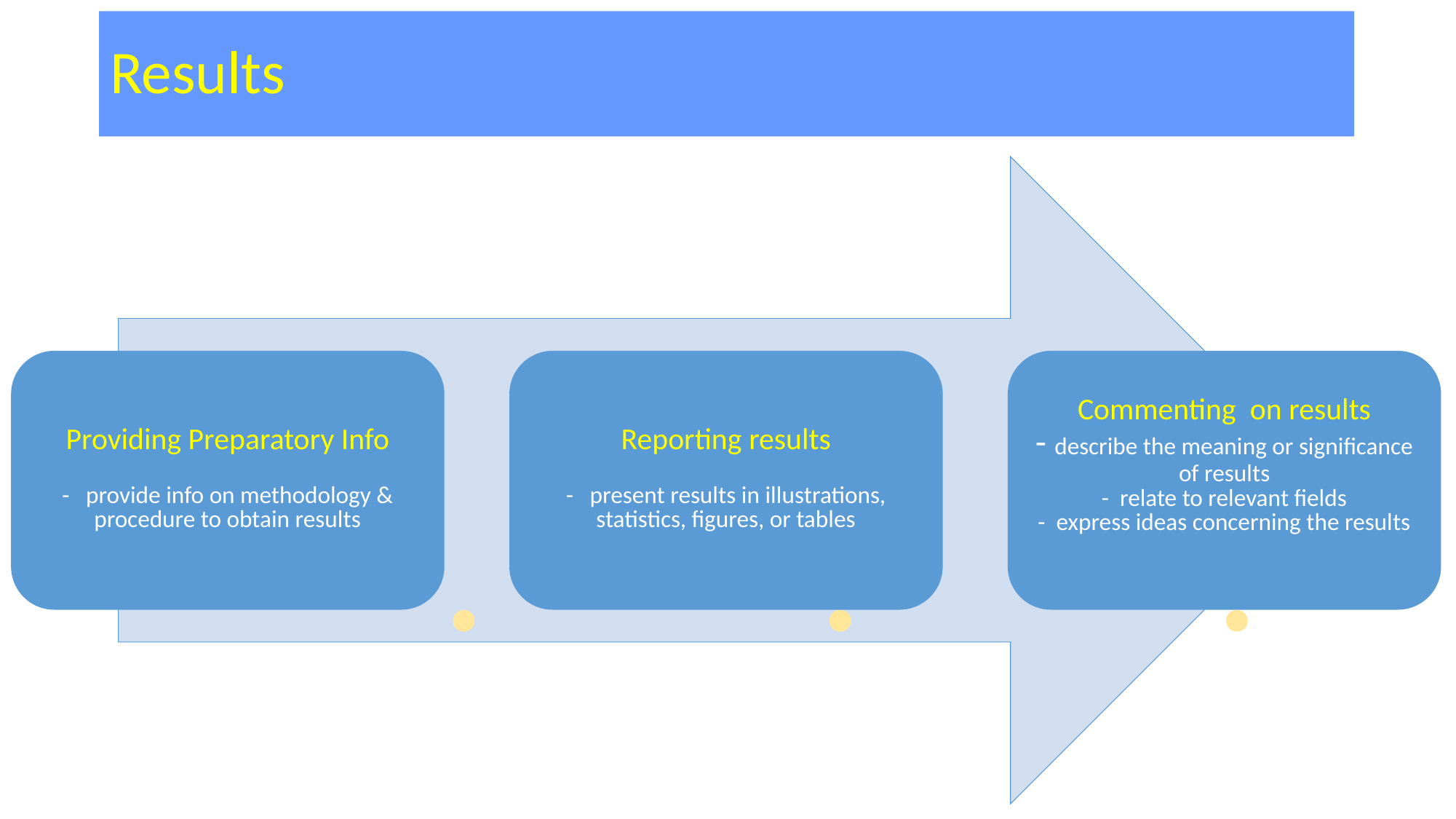

# Results
Providing Preparatory Info
-   provide info on methodology & procedure to obtain results
Reporting results
-   present results in illustrations, statistics, figures, or tables
Commenting  on results
- describe the meaning or significance of results
-  relate to relevant fields
-  express ideas concerning the results